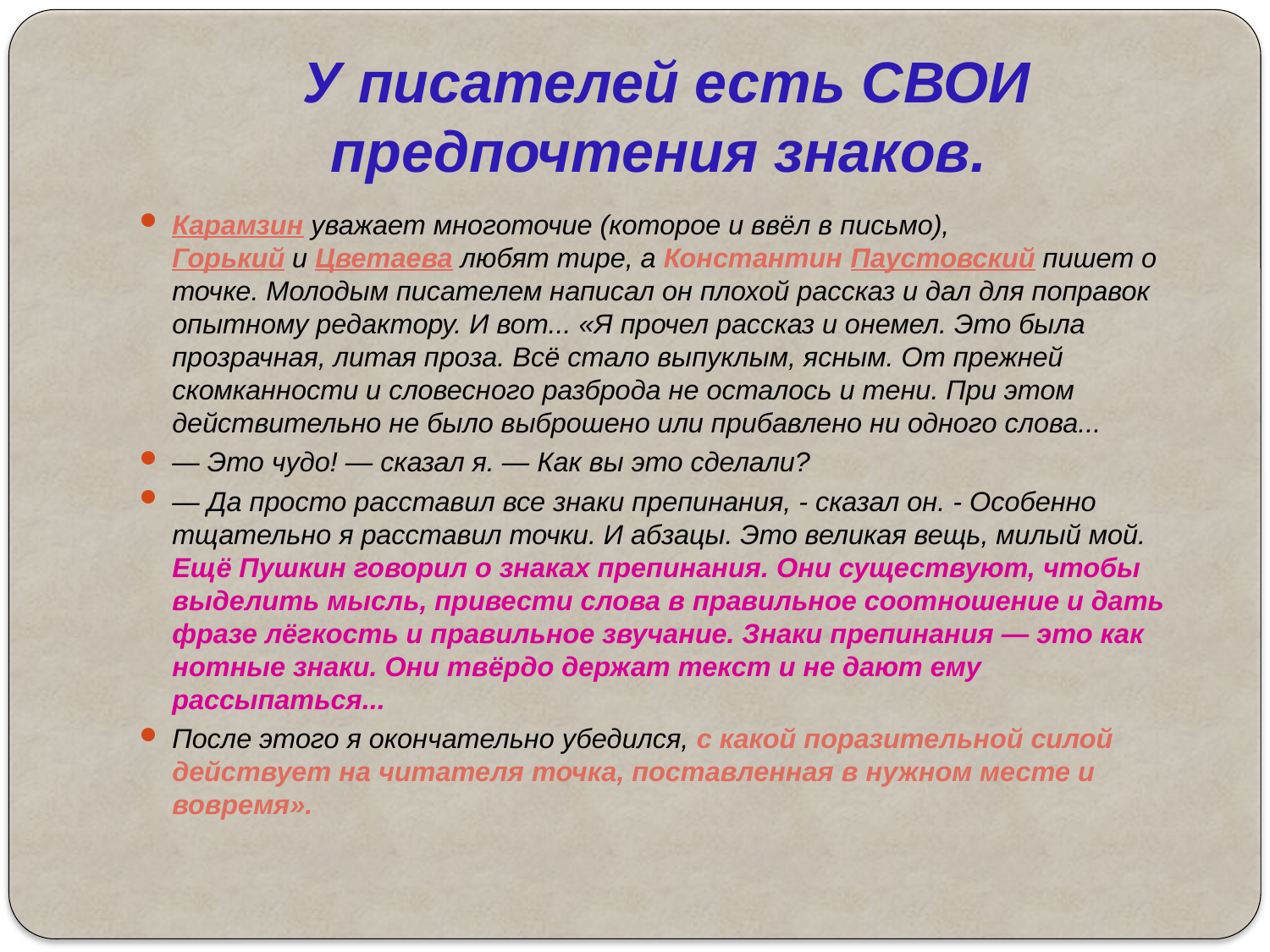

# У писателей есть СВОИ предпочтения знаков.
Карамзин уважает многоточие (которое и ввёл в письмо),  Горький и Цветаева любят тире, а Константин Паустовский пишет о точке. Молодым писателем написал он плохой рассказ и дал для поправок опытному редактору. И вот... «Я прочел рассказ и онемел. Это была прозрачная, литая проза. Всё стало выпуклым, ясным. От прежней скомканности и словесного разброда не осталось и тени. При этом действительно не было выброшено или прибавлено ни одного слова...
— Это чудо! — сказал я. — Как вы это сделали?
— Да просто расставил все знаки препинания, - сказал он. - Особенно тщательно я расставил точки. И абзацы. Это великая вещь, милый мой. Ещё Пушкин говорил о знаках препинания. Они существуют, чтобы выделить мысль, привести слова в правильное соотношение и дать фразе лёгкость и правильное звучание. Знаки препинания — это как нотные знаки. Они твёрдо держат текст и не дают ему рассыпаться...
После этого я окончательно убедился, с какой поразительной силой действует на читателя точка, поставленная в нужном месте и вовремя».